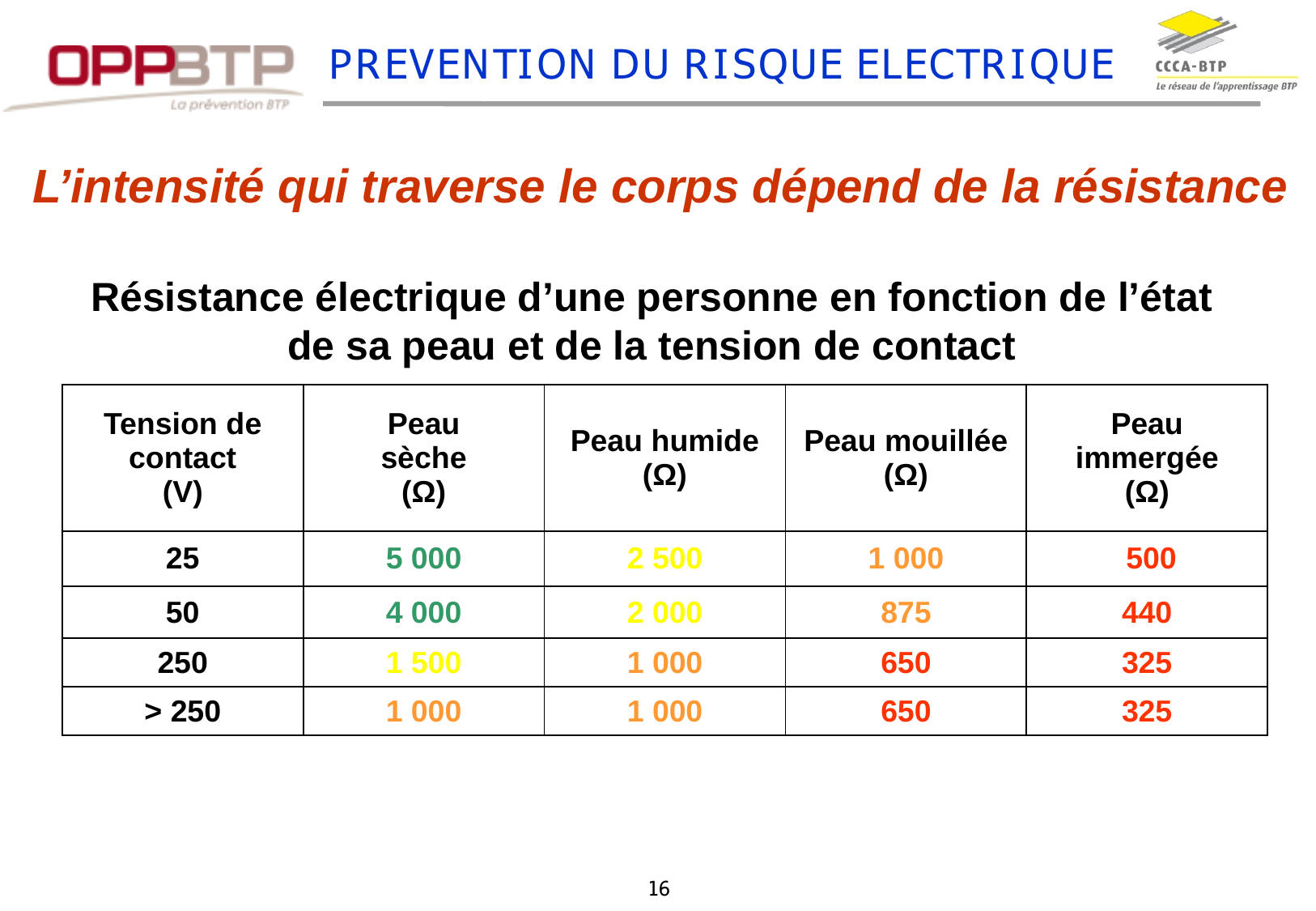

# Influence du corps humain
L’intensité qui traverse le corps dépend de la résistance
Résistance électrique d’une personne en fonction de l’état de sa peau et de la tension de contact
| Tension de contact (V) | Peau sèche (Ω) | Peau humide (Ω) | Peau mouillée (Ω) | Peau immergée (Ω) |
| --- | --- | --- | --- | --- |
| 25 | 5 000 | 2 500 | 1 000 | 500 |
| 50 | 4 000 | 2 000 | 875 | 440 |
| 250 | 1 500 | 1 000 | 650 | 325 |
| > 250 | 1 000 | 1 000 | 650 | 325 |